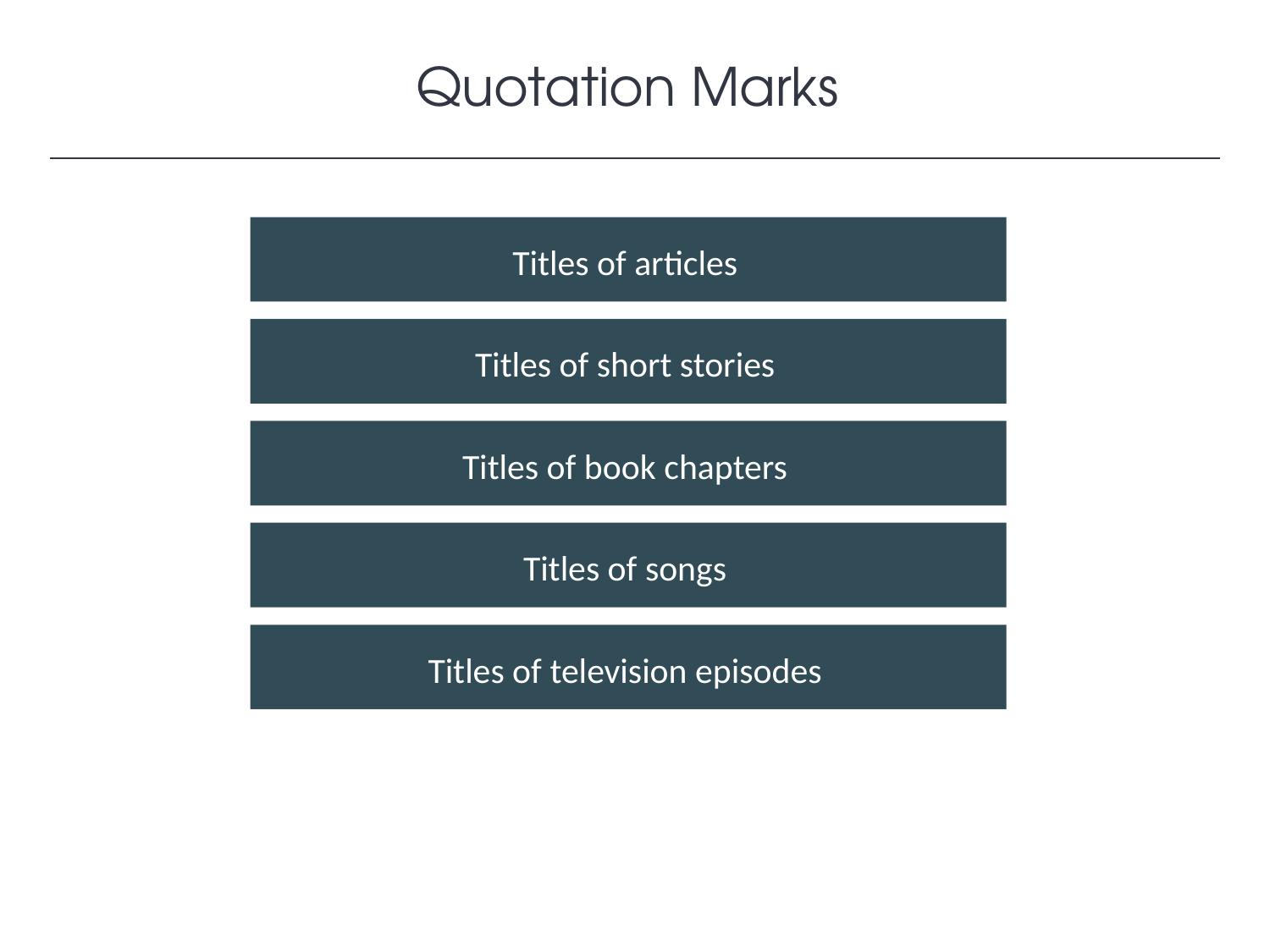

Quotation Marks
HAWKES LEARNING

Titles of articles

Titles of short stories

Titles of book chapters

Titles of songs

Titles of television episodes